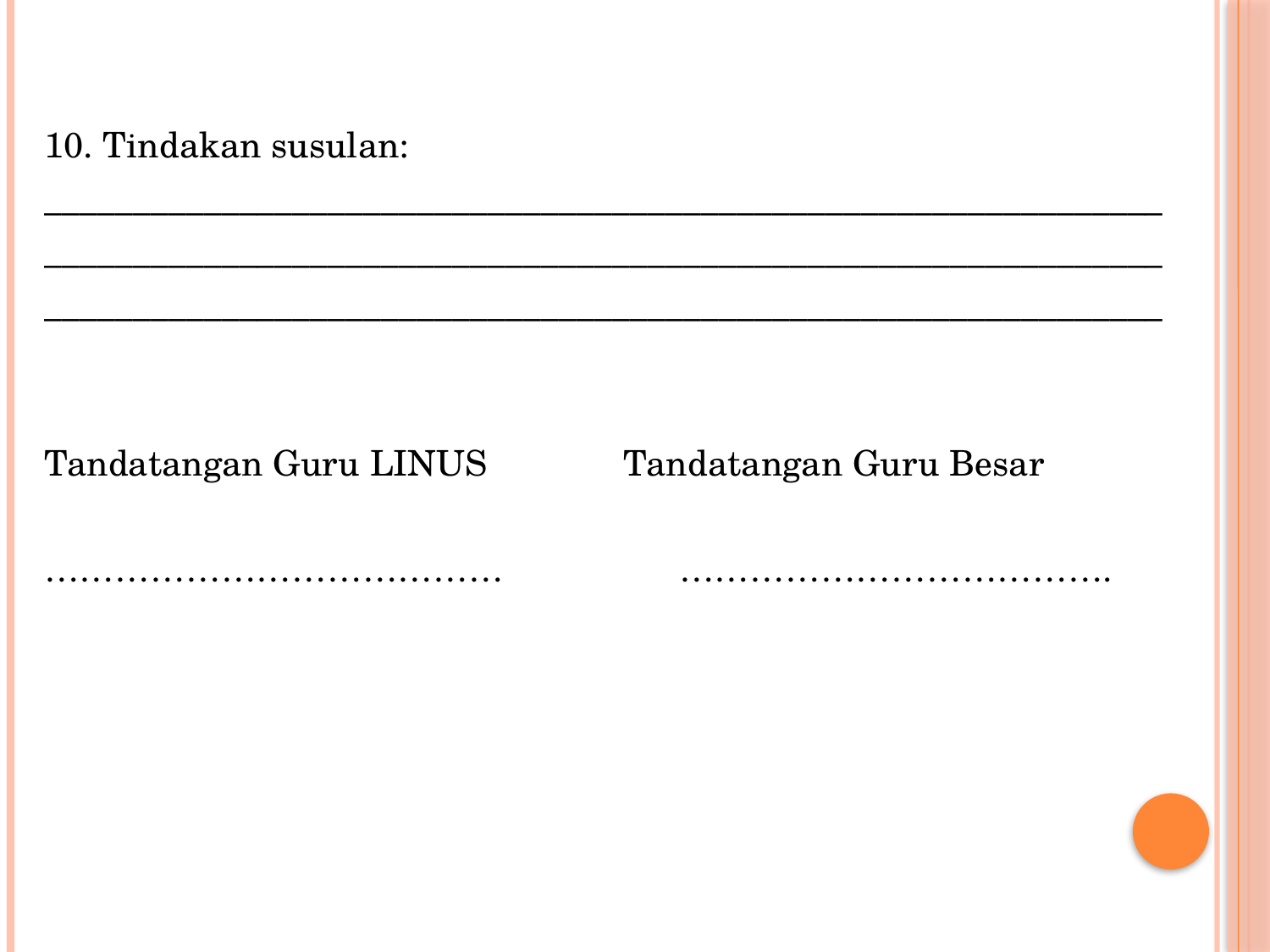

10. Tindakan susulan:
_______________________________________________________________
_______________________________________________________________
_______________________________________________________________

Tandatangan Guru LINUS		Tandatangan Guru Besar

…………………………………                  ……………………………….